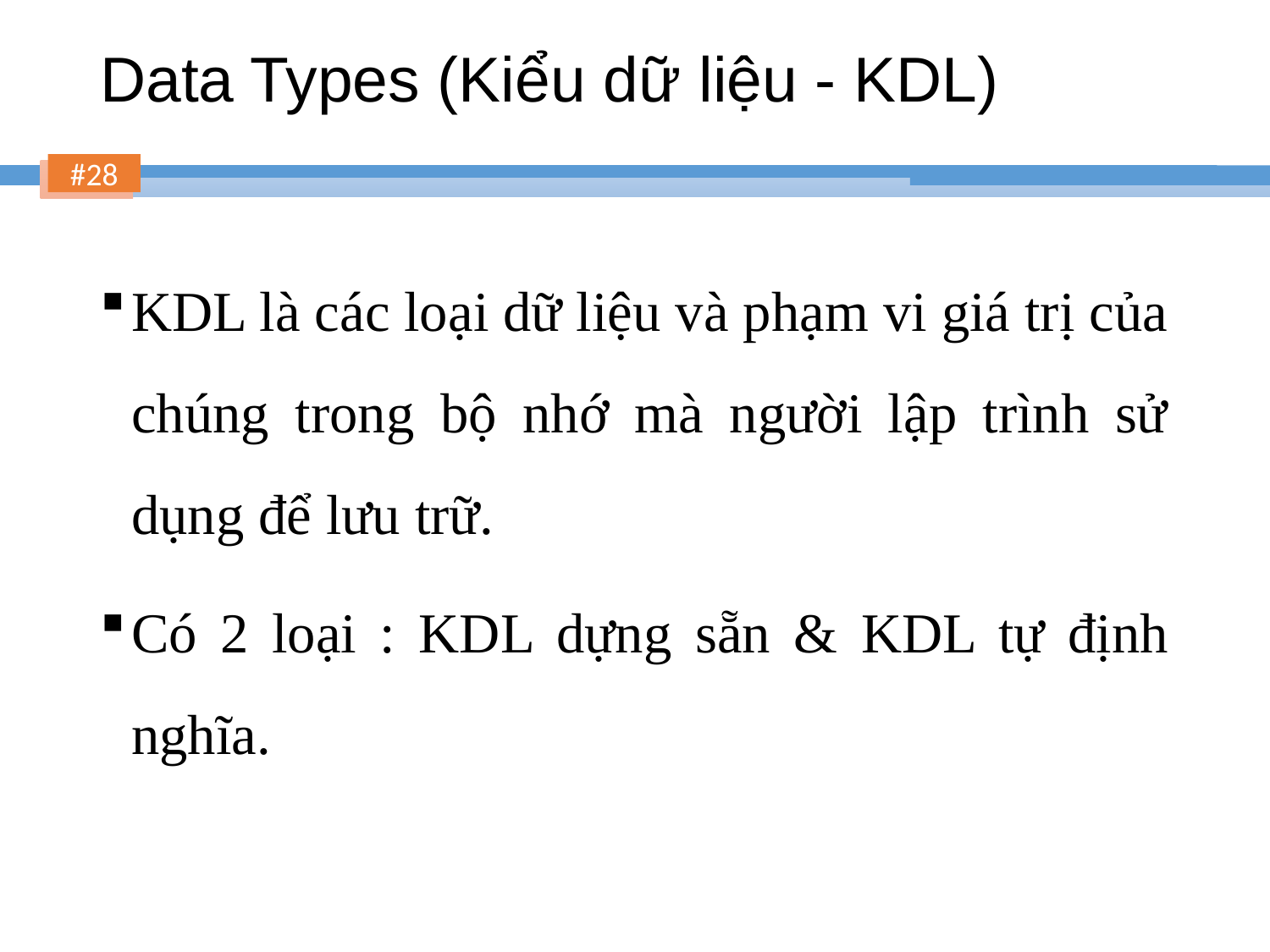

# Data Types (Kiểu dữ liệu - KDL)

KDL là các loại dữ liệu và phạm vi giá trị của chúng trong bộ nhớ mà người lập trình sử dụng để lưu trữ.
Có 2 loại : KDL dựng sẵn & KDL tự định nghĩa.